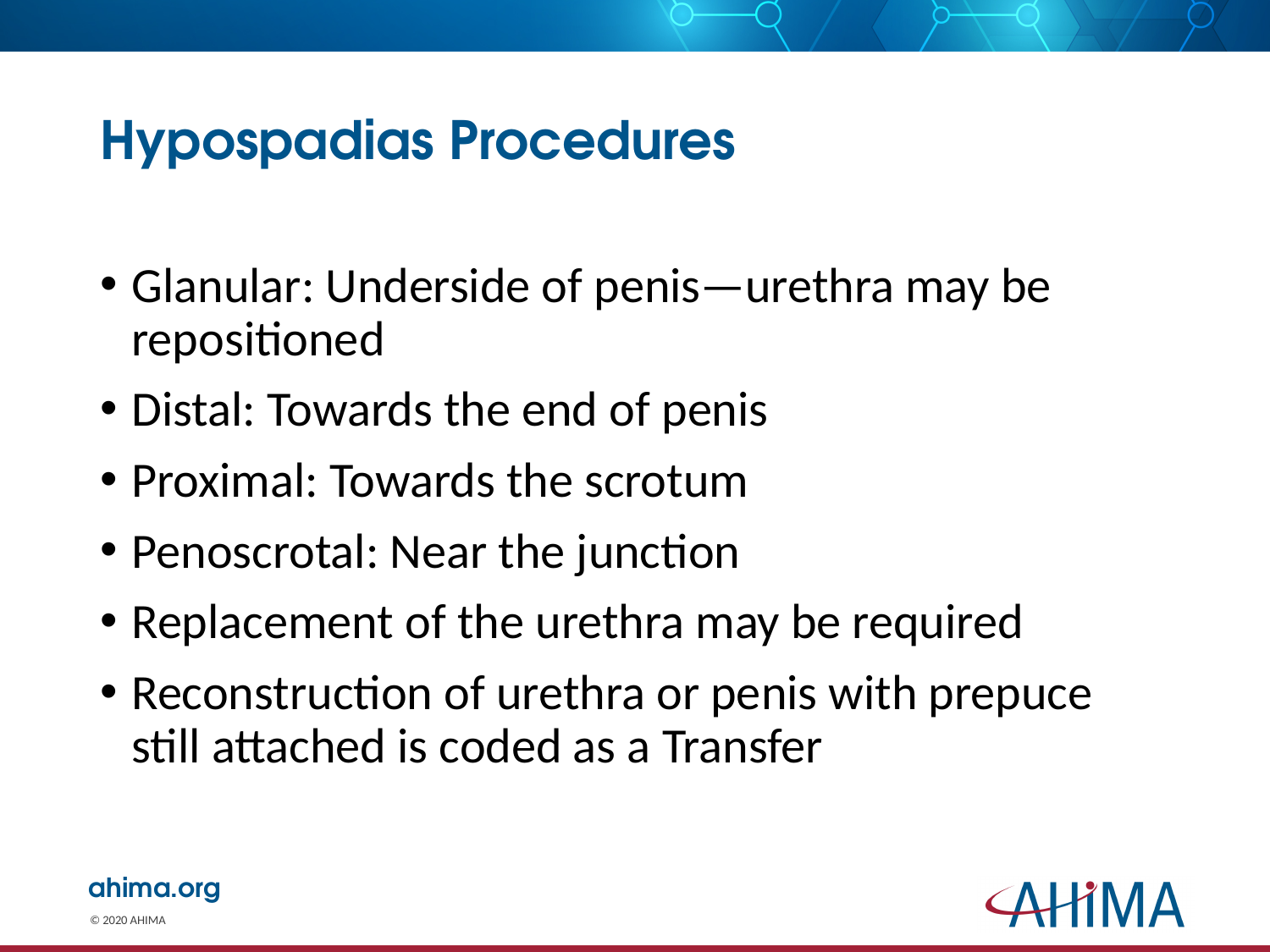

# Hypospadias Procedures
Glanular: Underside of penis—urethra may be repositioned
Distal: Towards the end of penis
Proximal: Towards the scrotum
Penoscrotal: Near the junction
Replacement of the urethra may be required
Reconstruction of urethra or penis with prepuce still attached is coded as a Transfer